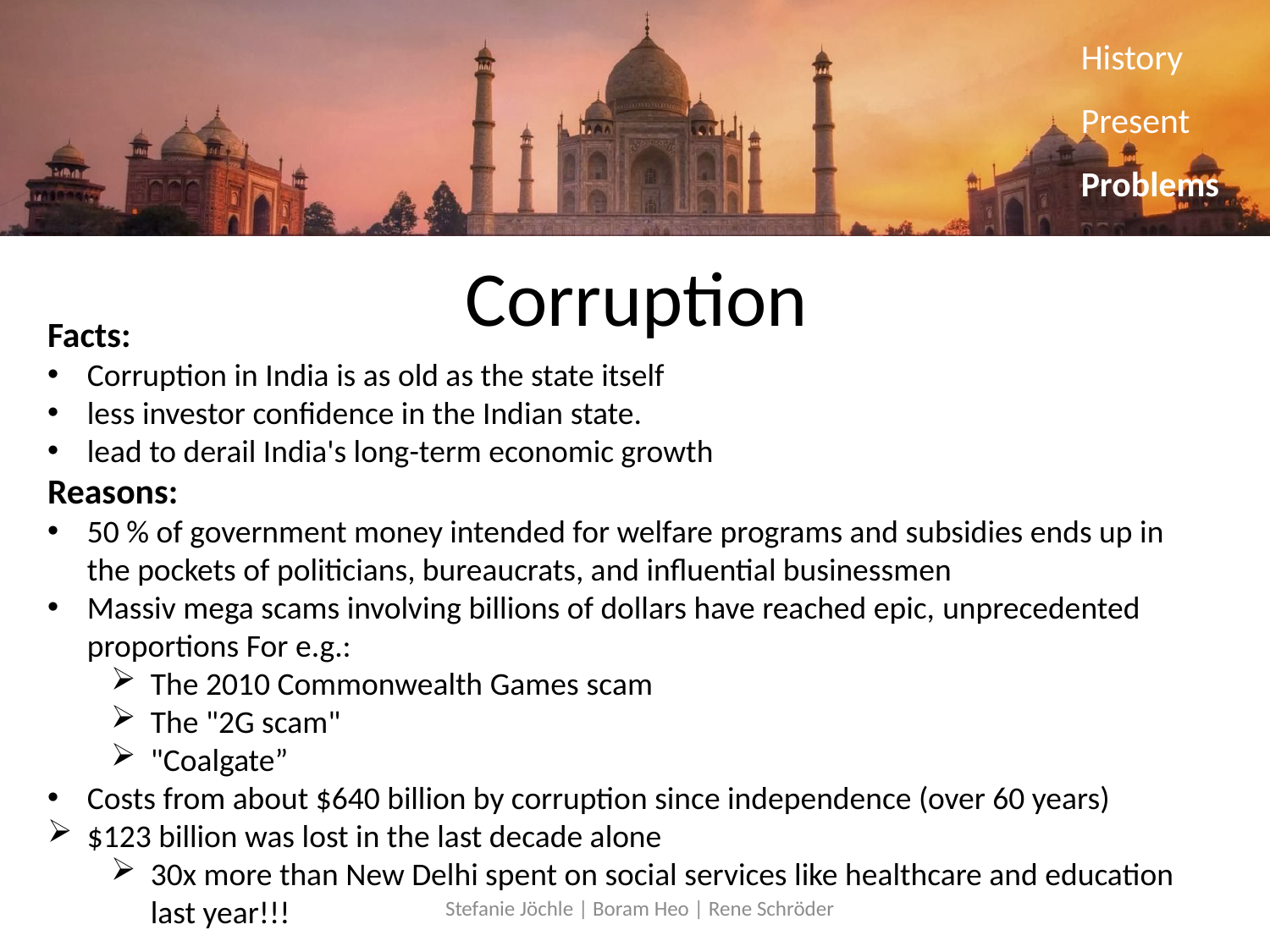

History
Present
Problems
# Corruption
Facts:
Corruption in India is as old as the state itself
less investor confidence in the Indian state.
lead to derail India's long-term economic growth
Reasons:
50 % of government money intended for welfare programs and subsidies ends up in the pockets of politicians, bureaucrats, and influential businessmen
Massiv mega scams involving billions of dollars have reached epic, unprecedented proportions For e.g.:
The 2010 Commonwealth Games scam
The "2G scam"
"Coalgate”
Costs from about $640 billion by corruption since independence (over 60 years)
$123 billion was lost in the last decade alone
30x more than New Delhi spent on social services like healthcare and education last year!!!

Stefanie Jöchle | Boram Heo | Rene Schröder